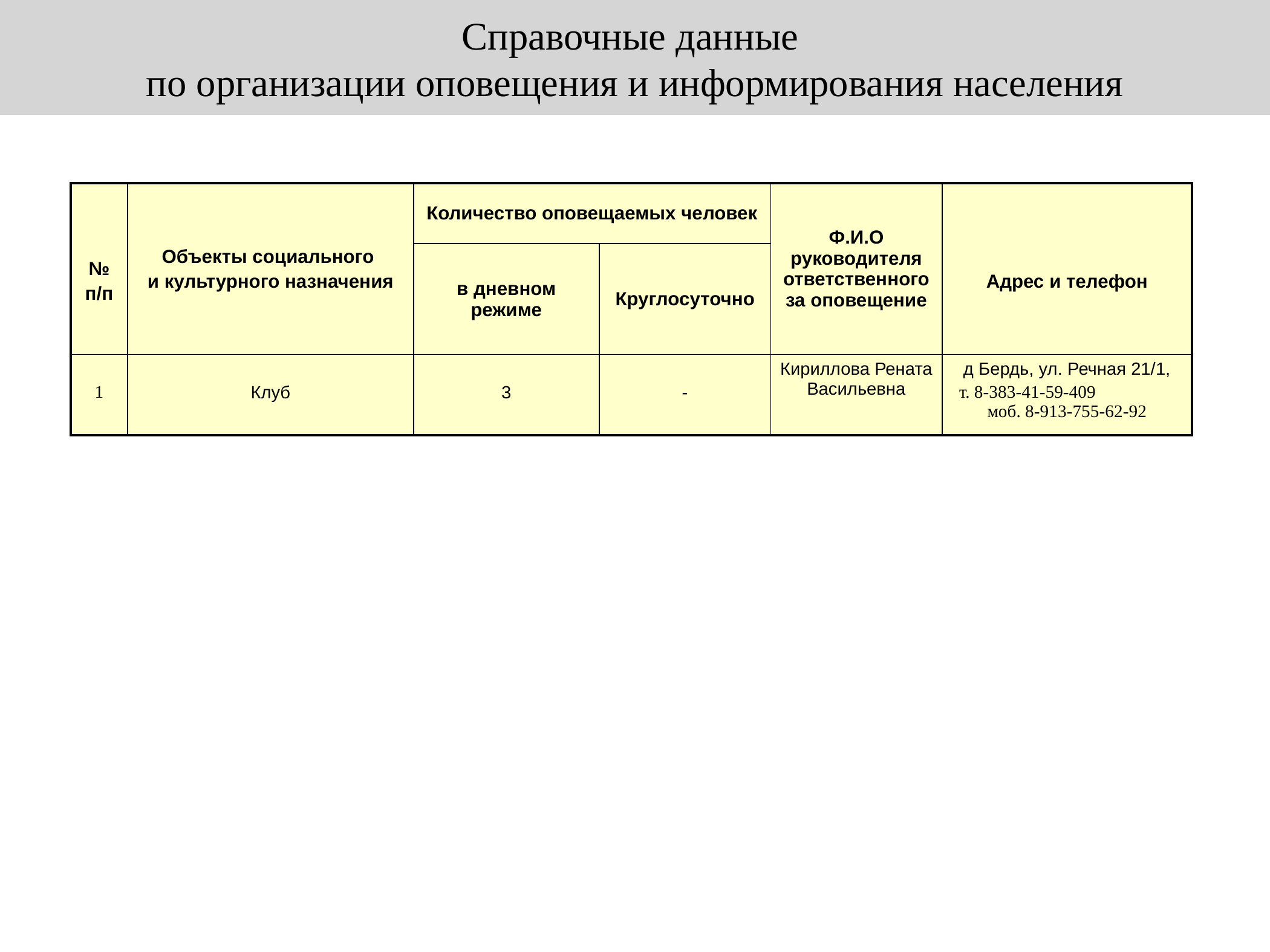

Справочные данные
по организации оповещения и информирования населения
Информация по объектам социального и культурного назначения
| № п/п | Объекты социального и культурного назначения | Количество оповещаемых человек |  | Ф.И.О руководителя ответственного за оповещение | Адрес и телефон |
| --- | --- | --- | --- | --- | --- |
|  |  | в дневном режиме | Круглосуточно |  |  |
| 1 | Клуб | 3 | - | Кириллова Рената Васильевна | д Бердь, ул. Речная 21/1, т. 8-383-41-59-409 моб. 8-913-755-62-92 |